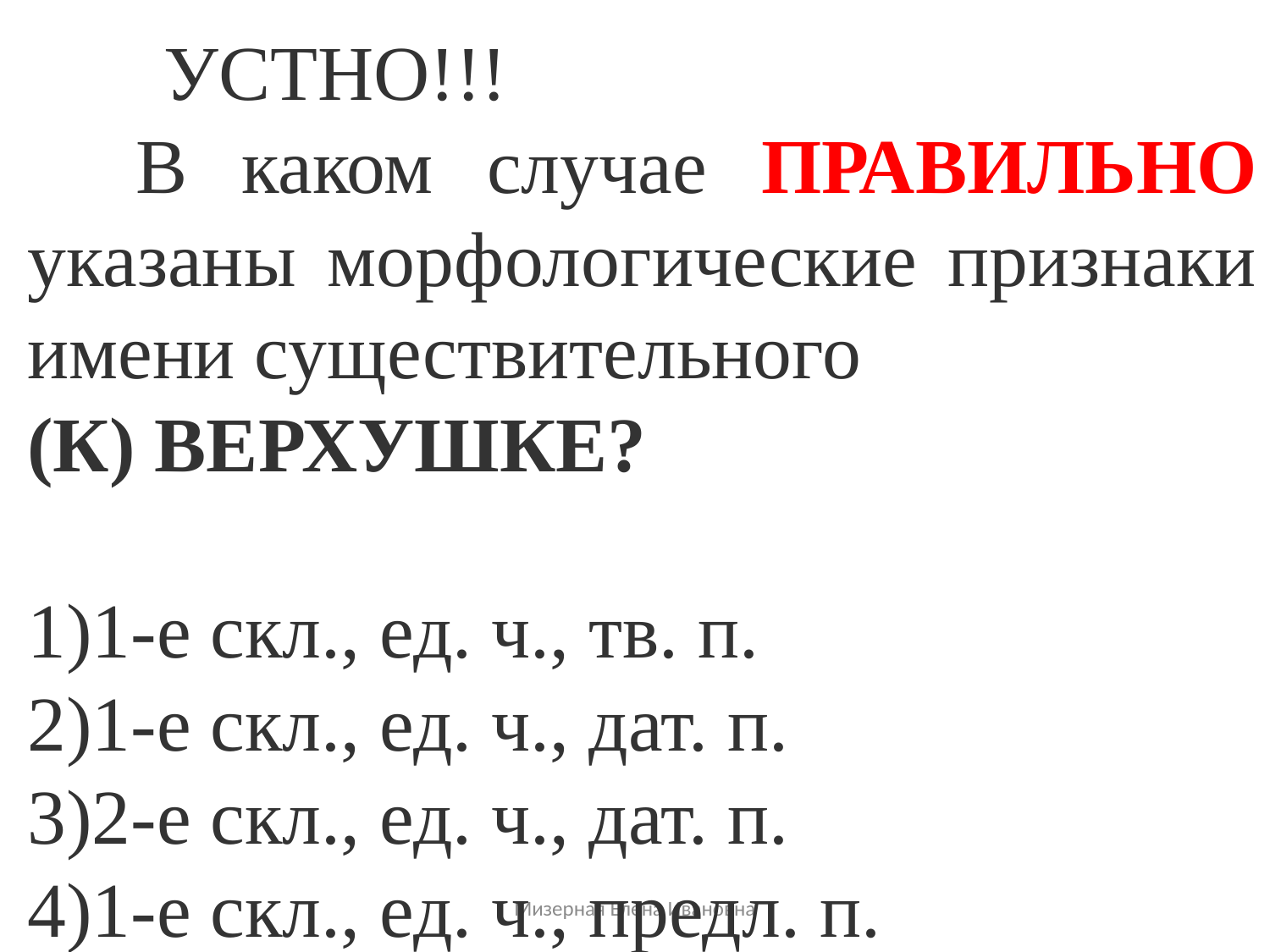

УСТНО!!!
  В каком случае ПРАВИЛЬНО указаны морфологические признаки имени существительного
(К) ВЕРХУШКЕ?

1)1-е скл., ед. ч., тв. п.
2)1-е скл., ед. ч., дат. п.
3)2-е скл., ед. ч., дат. п.
4)1-е скл., ед. ч., предл. п.
Мизерная Елена Ивановна